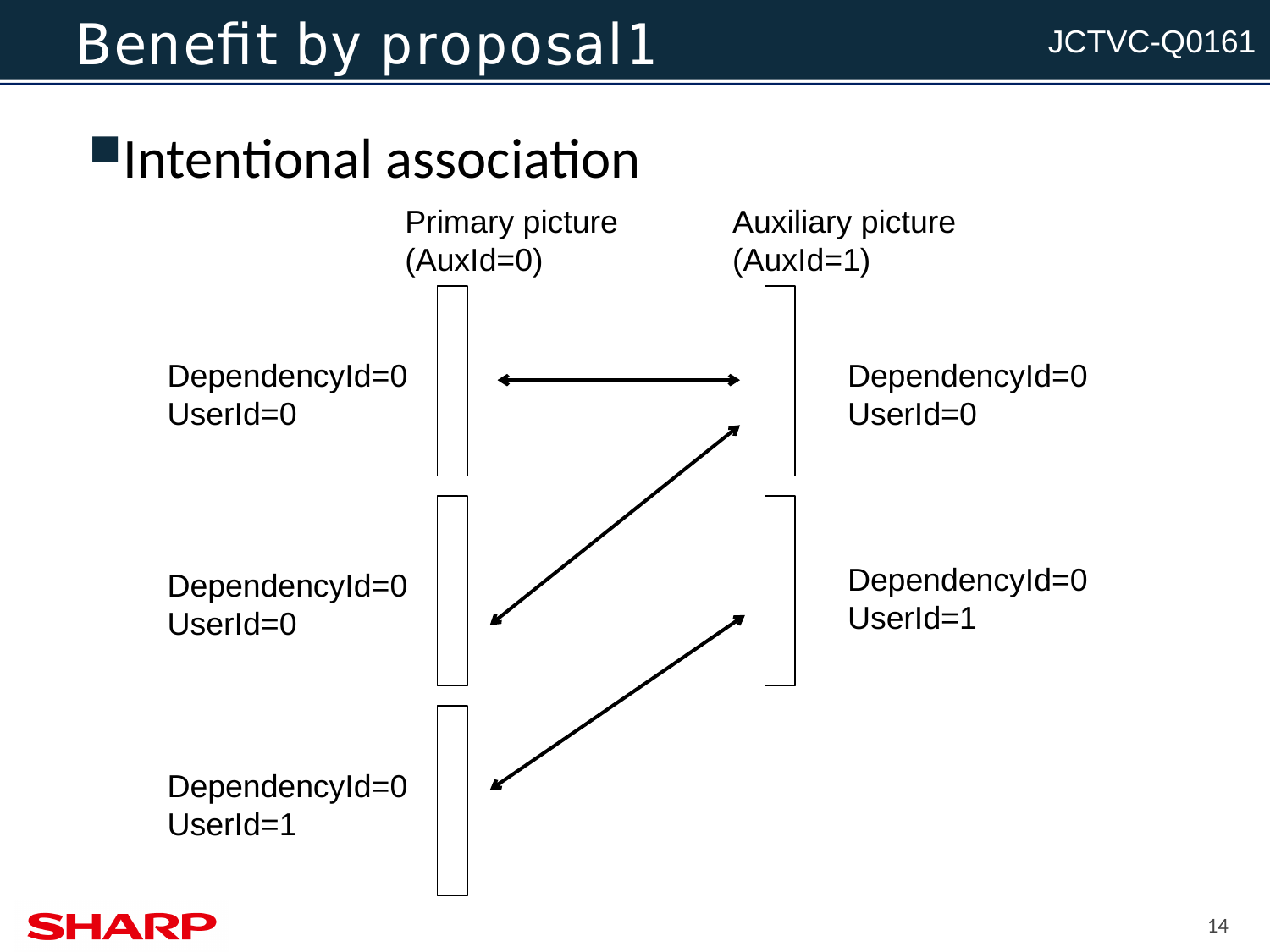

# Benefit by proposal1
Intentional association
Primary picture
(AuxId=0)
Auxiliary picture
(AuxId=1)

DependencyId=0
UserId=0
DependencyId=0
UserId=0

DependencyId=0
UserId=1
DependencyId=0
UserId=0

DependencyId=0
UserId=1
14